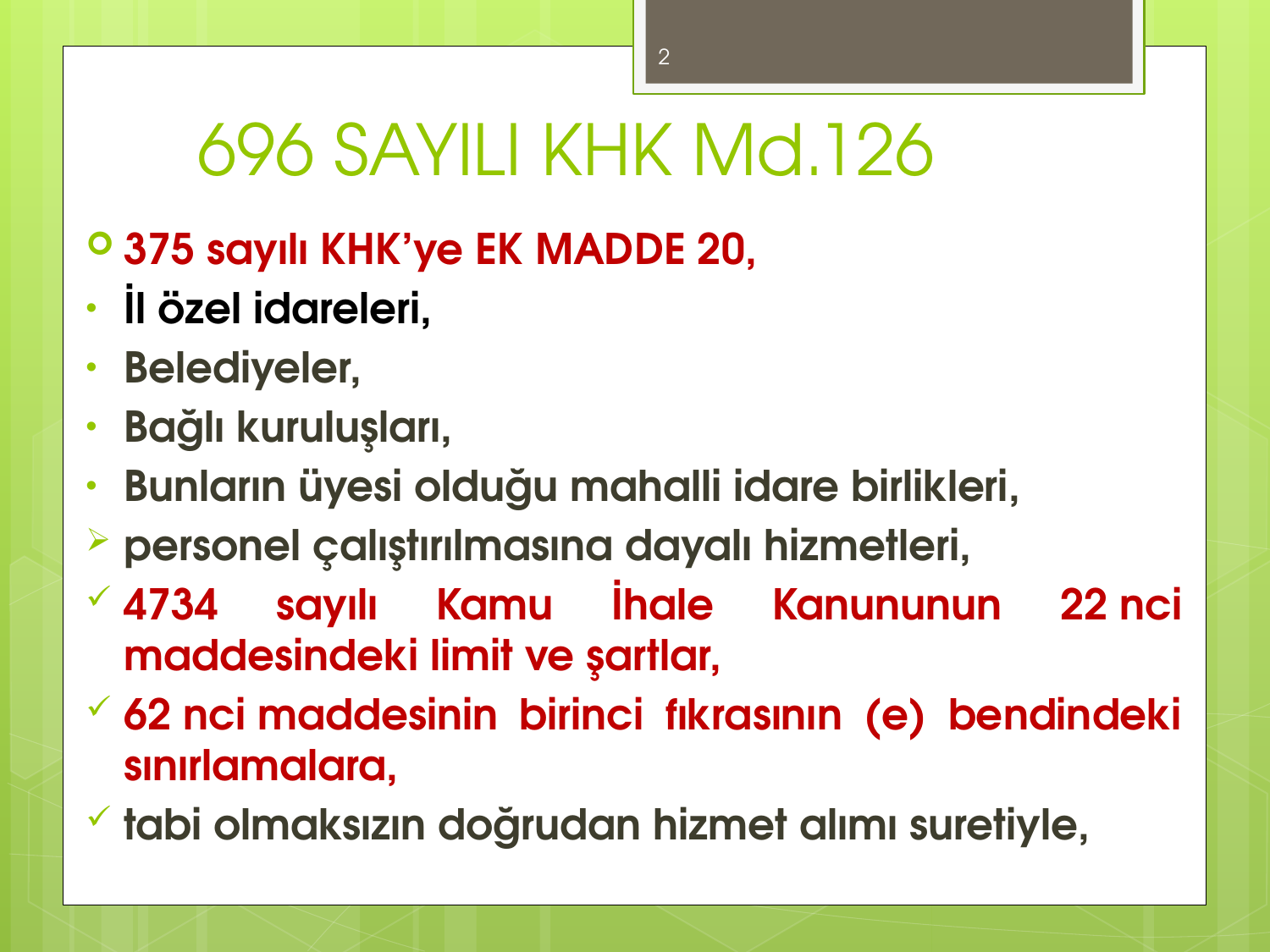

2
# 696 SAYILI KHK Md.126
375 sayılı KHK’ye EK MADDE 20,
İl özel idareleri,
Belediyeler,
Bağlı kuruluşları,
Bunların üyesi olduğu mahalli idare birlikleri,
personel çalıştırılmasına dayalı hizmetleri,
4734 sayılı Kamu İhale Kanununun 22 nci maddesindeki limit ve şartlar,
62 nci maddesinin birinci fıkrasının (e) bendindeki sınırlamalara,
tabi olmaksızın doğrudan hizmet alımı suretiyle,